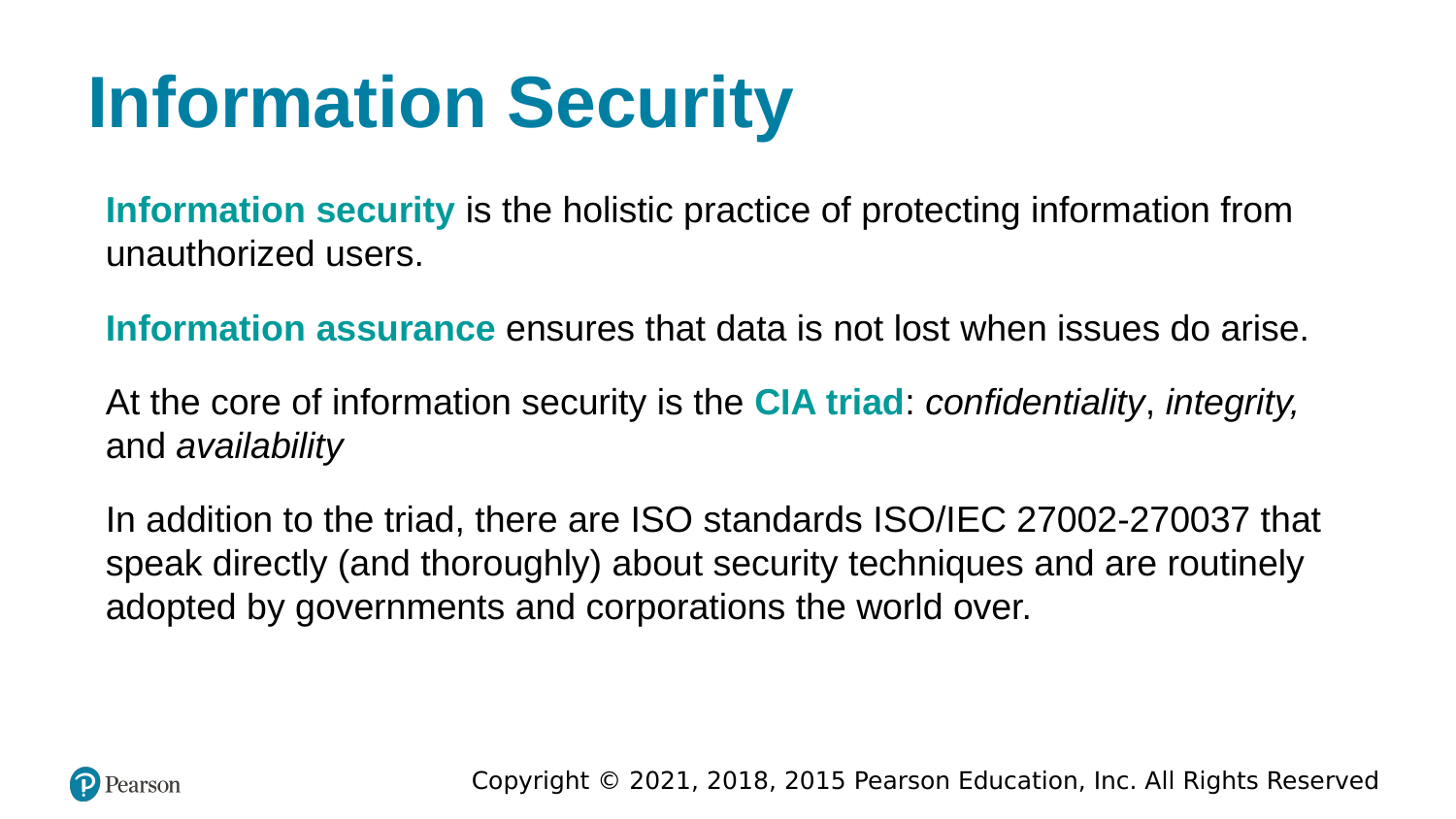

# Information Security
Information security is the holistic practice of protecting information from unauthorized users.
Information assurance ensures that data is not lost when issues do arise.
At the core of information security is the CIA triad: confidentiality, integrity, and availability
In addition to the triad, there are ISO standards ISO/IEC 27002-270037 that speak directly (and thoroughly) about security techniques and are routinely adopted by governments and corporations the world over.